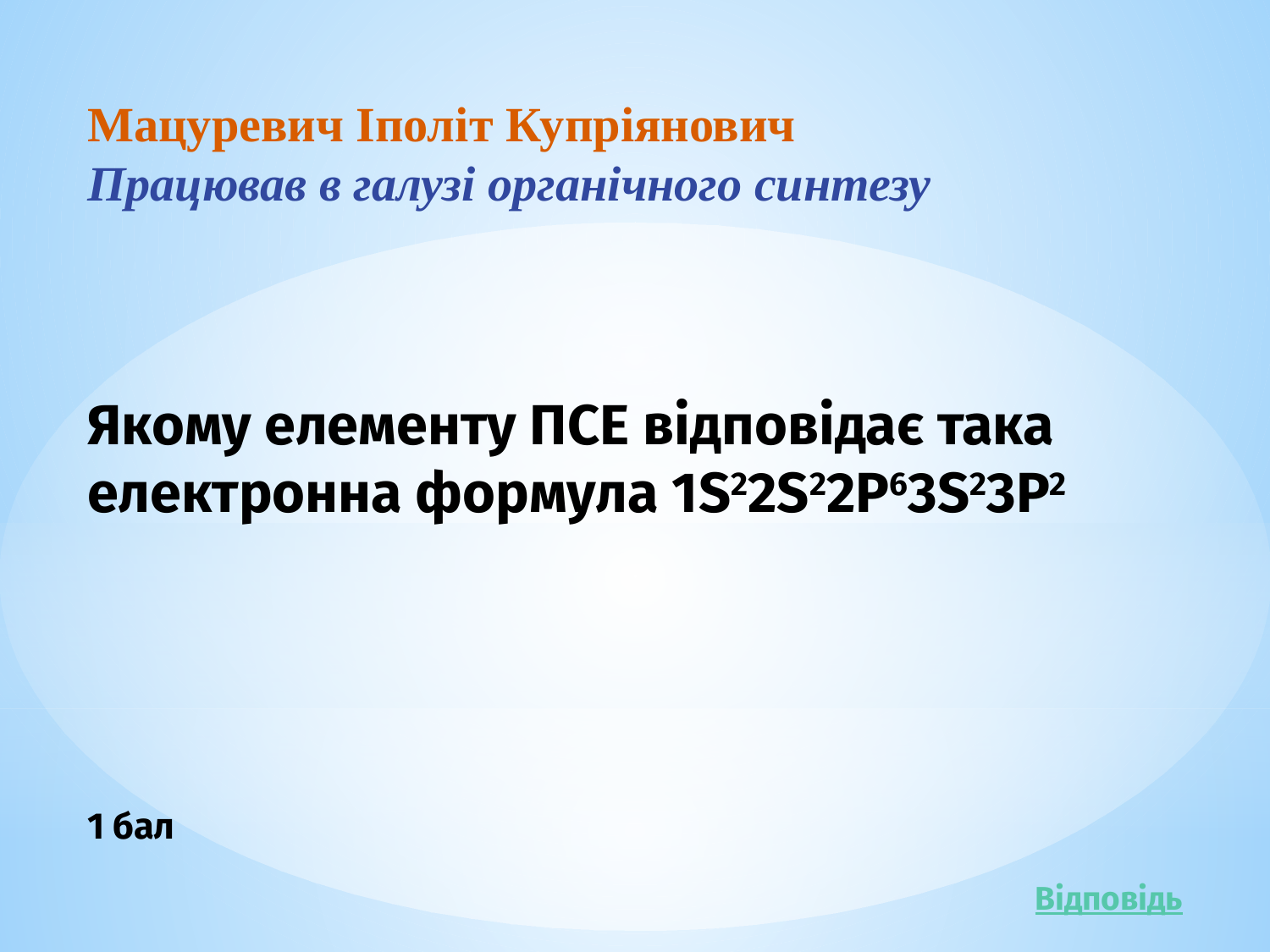

Мацуревич Іполіт Купріянович
Працював в галузі органічного синтезу

Якому елементу ПСЕ відповідає така електронна формула 1S22S22Р63S23Р2

1 бал
Відповідь